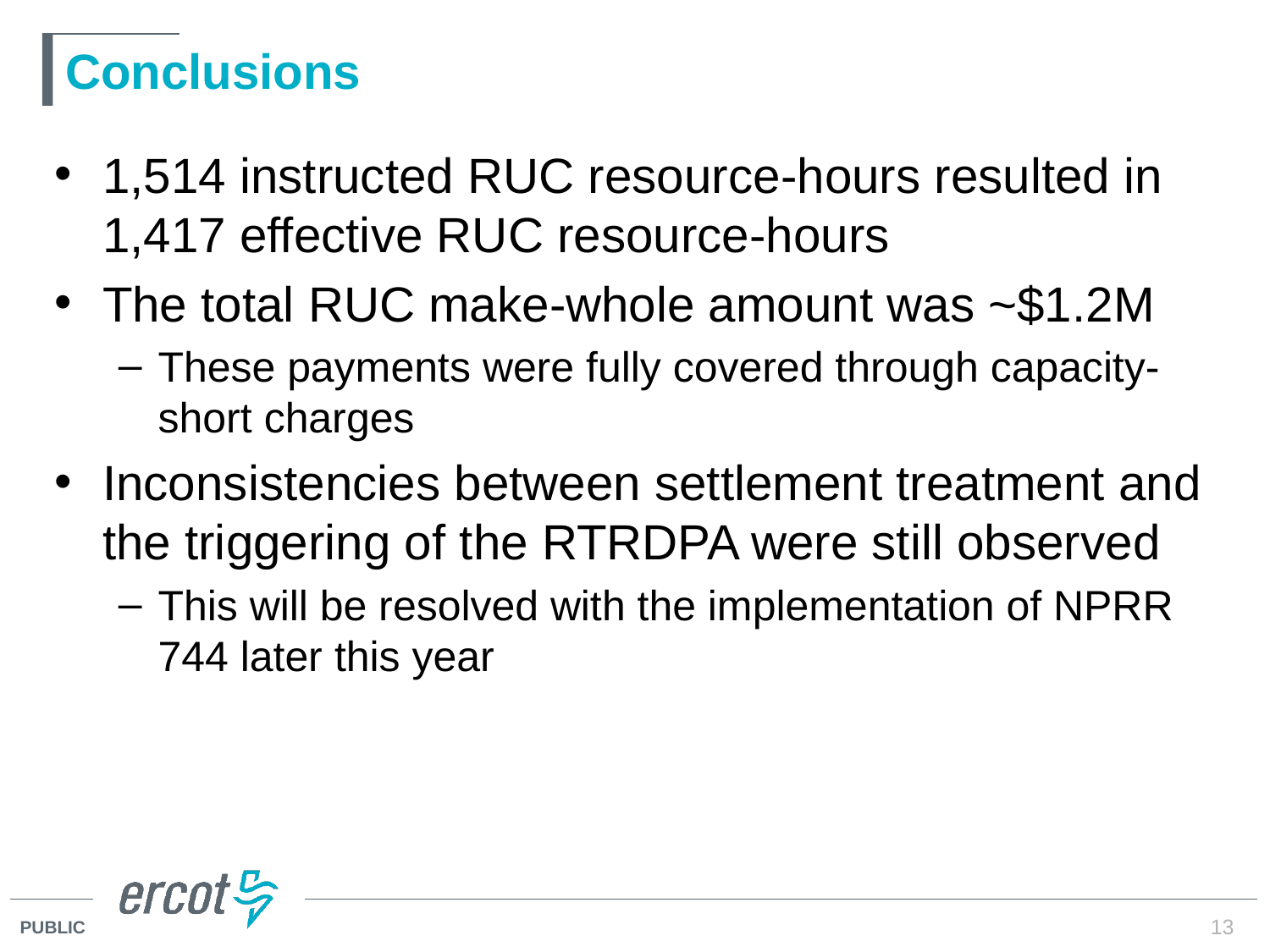

# Conclusions
1,514 instructed RUC resource-hours resulted in 1,417 effective RUC resource-hours
The total RUC make-whole amount was ~$1.2M
These payments were fully covered through capacity-short charges
Inconsistencies between settlement treatment and the triggering of the RTRDPA were still observed
This will be resolved with the implementation of NPRR 744 later this year
13